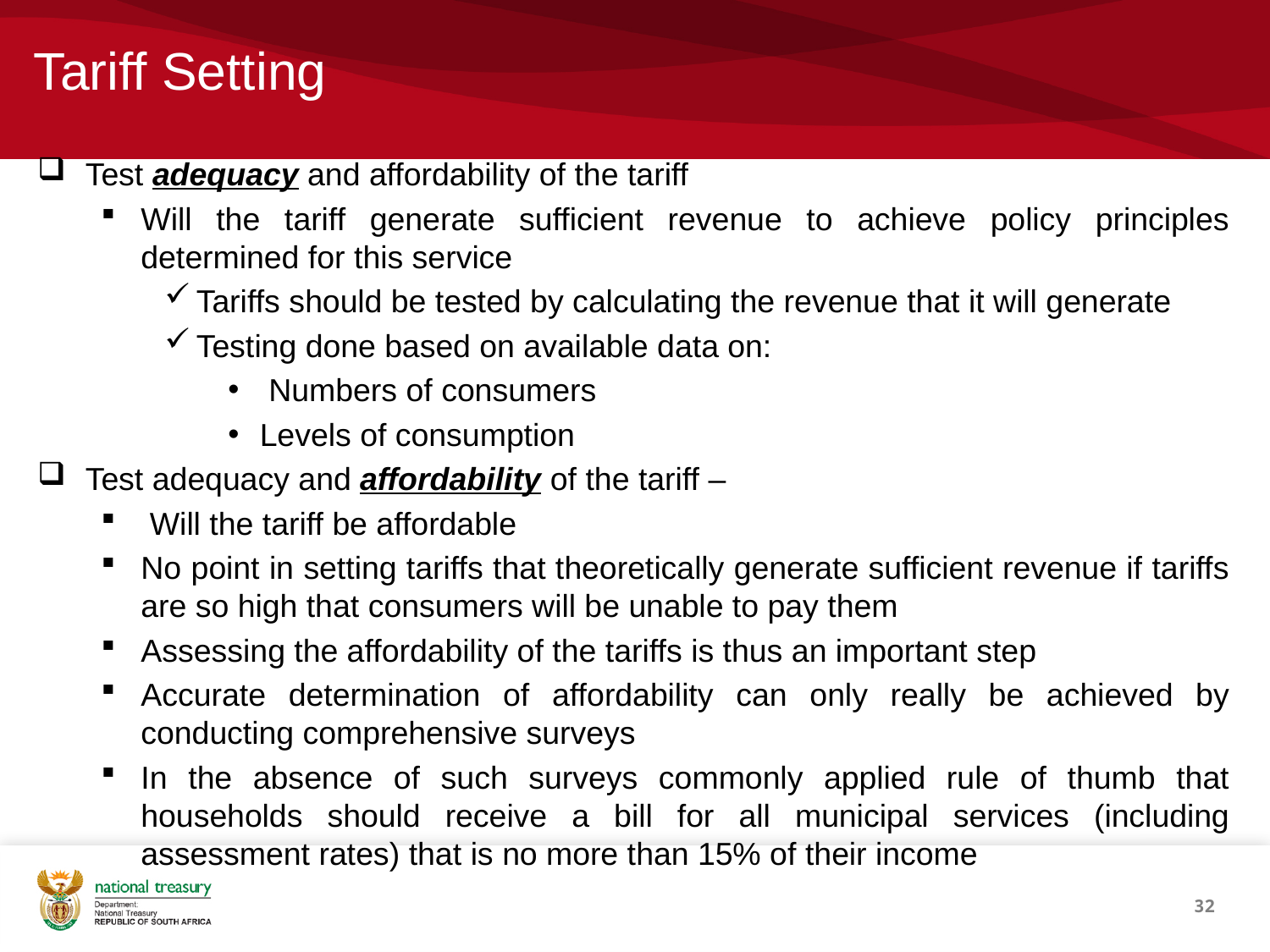

# Tariff Setting
Test adequacy and affordability of the tariff
Will the tariff generate sufficient revenue to achieve policy principles determined for this service
Tariffs should be tested by calculating the revenue that it will generate
Testing done based on available data on:
 Numbers of consumers
Levels of consumption
Test adequacy and affordability of the tariff –
 Will the tariff be affordable
No point in setting tariffs that theoretically generate sufficient revenue if tariffs are so high that consumers will be unable to pay them
Assessing the affordability of the tariffs is thus an important step
Accurate determination of affordability can only really be achieved by conducting comprehensive surveys
In the absence of such surveys commonly applied rule of thumb that households should receive a bill for all municipal services (including assessment rates) that is no more than 15% of their income

32